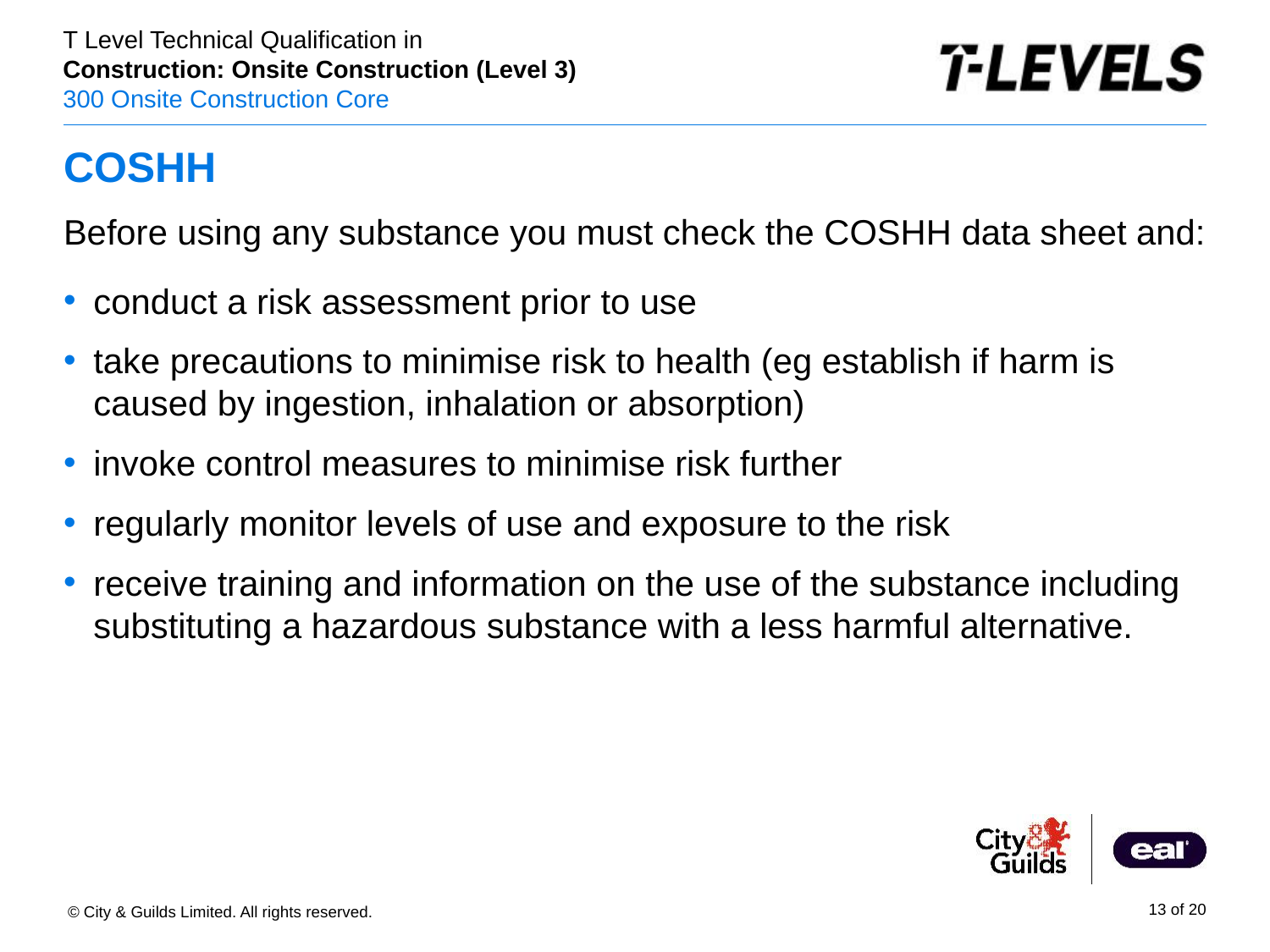

# COSHH
Before using any substance you must check the COSHH data sheet and:
conduct a risk assessment prior to use
take precautions to minimise risk to health (eg establish if harm is caused by ingestion, inhalation or absorption)
invoke control measures to minimise risk further
regularly monitor levels of use and exposure to the risk
receive training and information on the use of the substance including substituting a hazardous substance with a less harmful alternative.